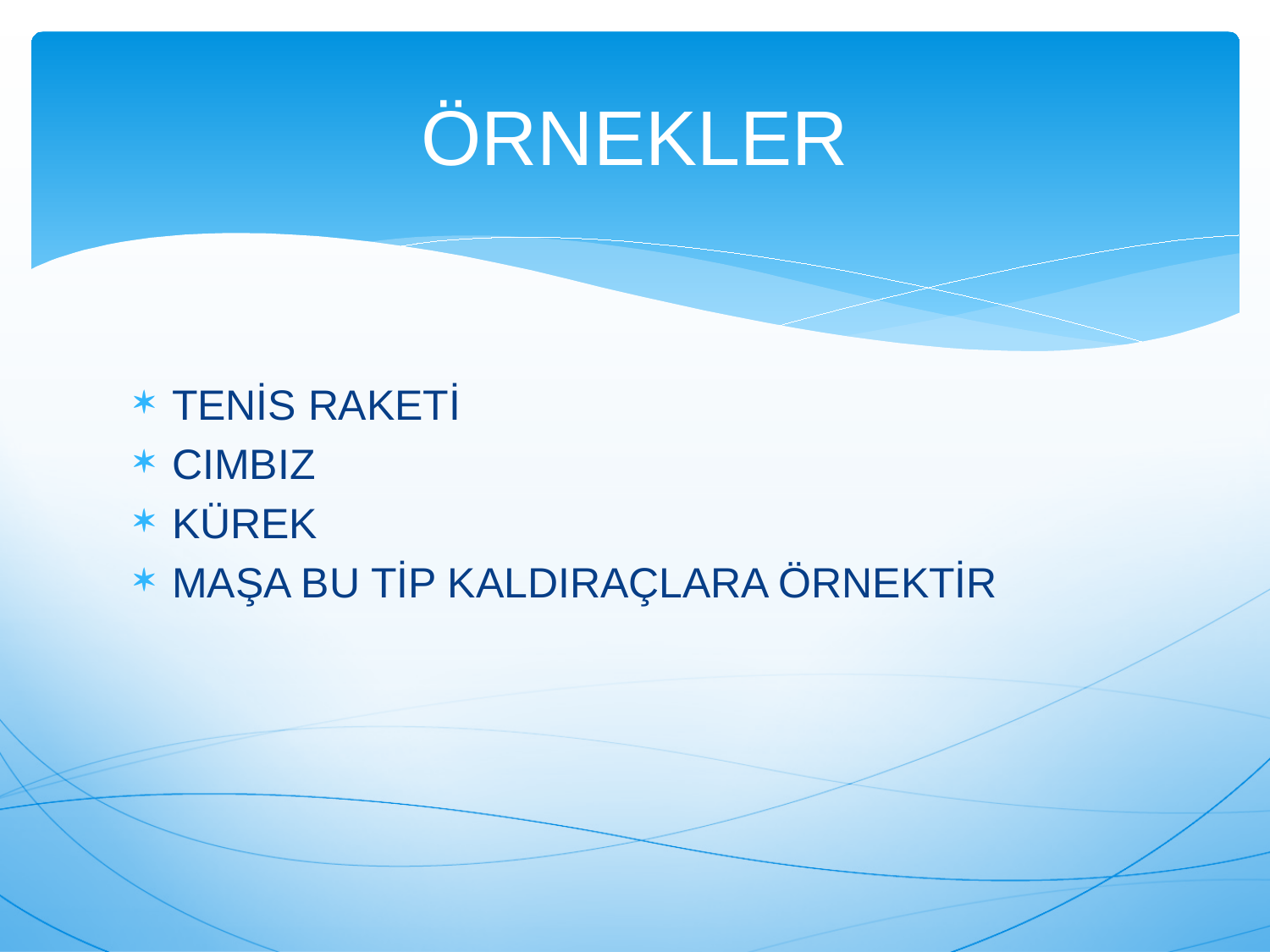

# ÖRNEKLER
TENİS RAKETİ
CIMBIZ
KÜREK
MAŞA BU TİP KALDIRAÇLARA ÖRNEKTİR